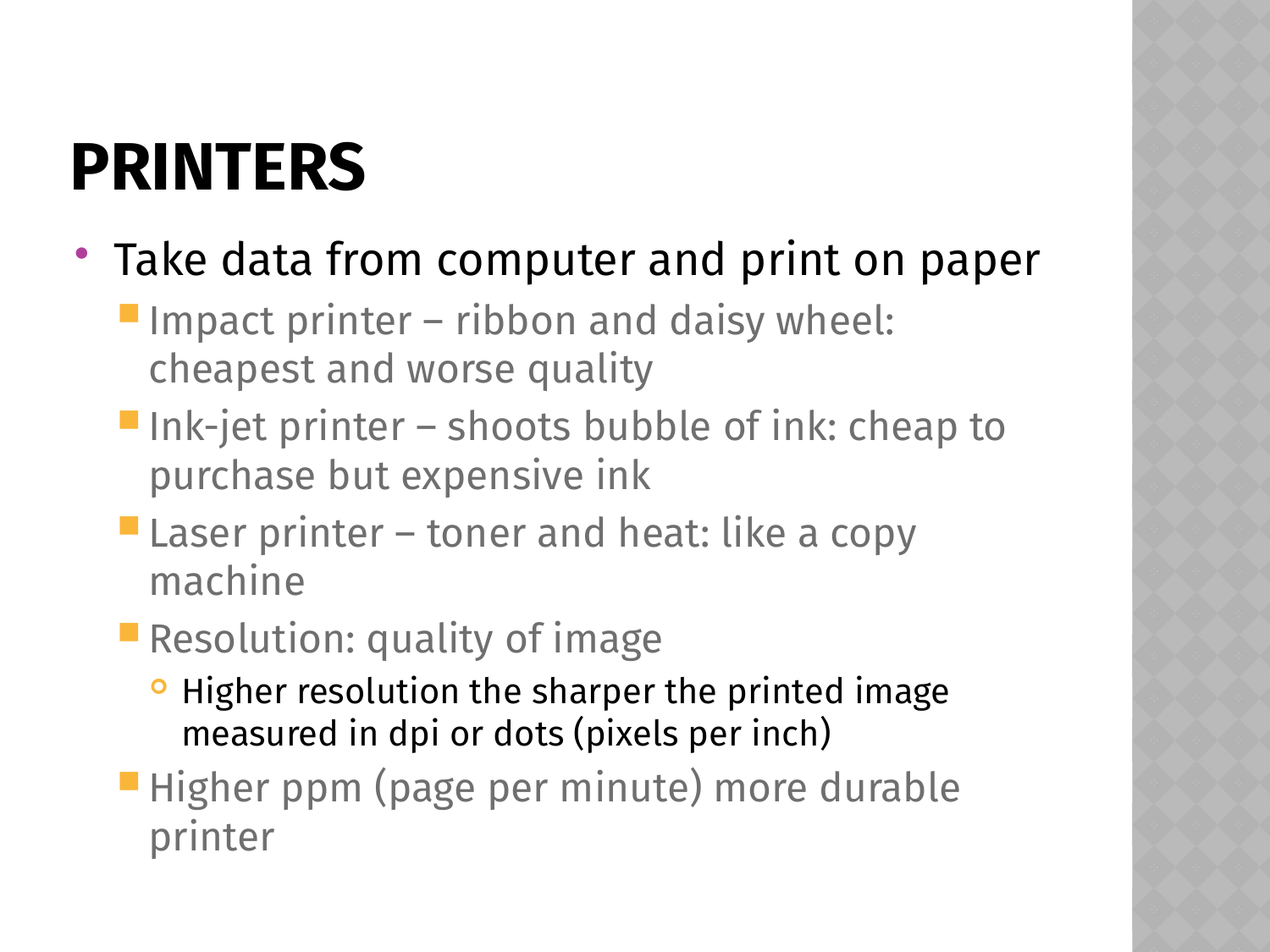

# Printers
Take data from computer and print on paper
Impact printer – ribbon and daisy wheel: cheapest and worse quality
Ink-jet printer – shoots bubble of ink: cheap to purchase but expensive ink
Laser printer – toner and heat: like a copy machine
Resolution: quality of image
Higher resolution the sharper the printed image measured in dpi or dots (pixels per inch)
Higher ppm (page per minute) more durable printer